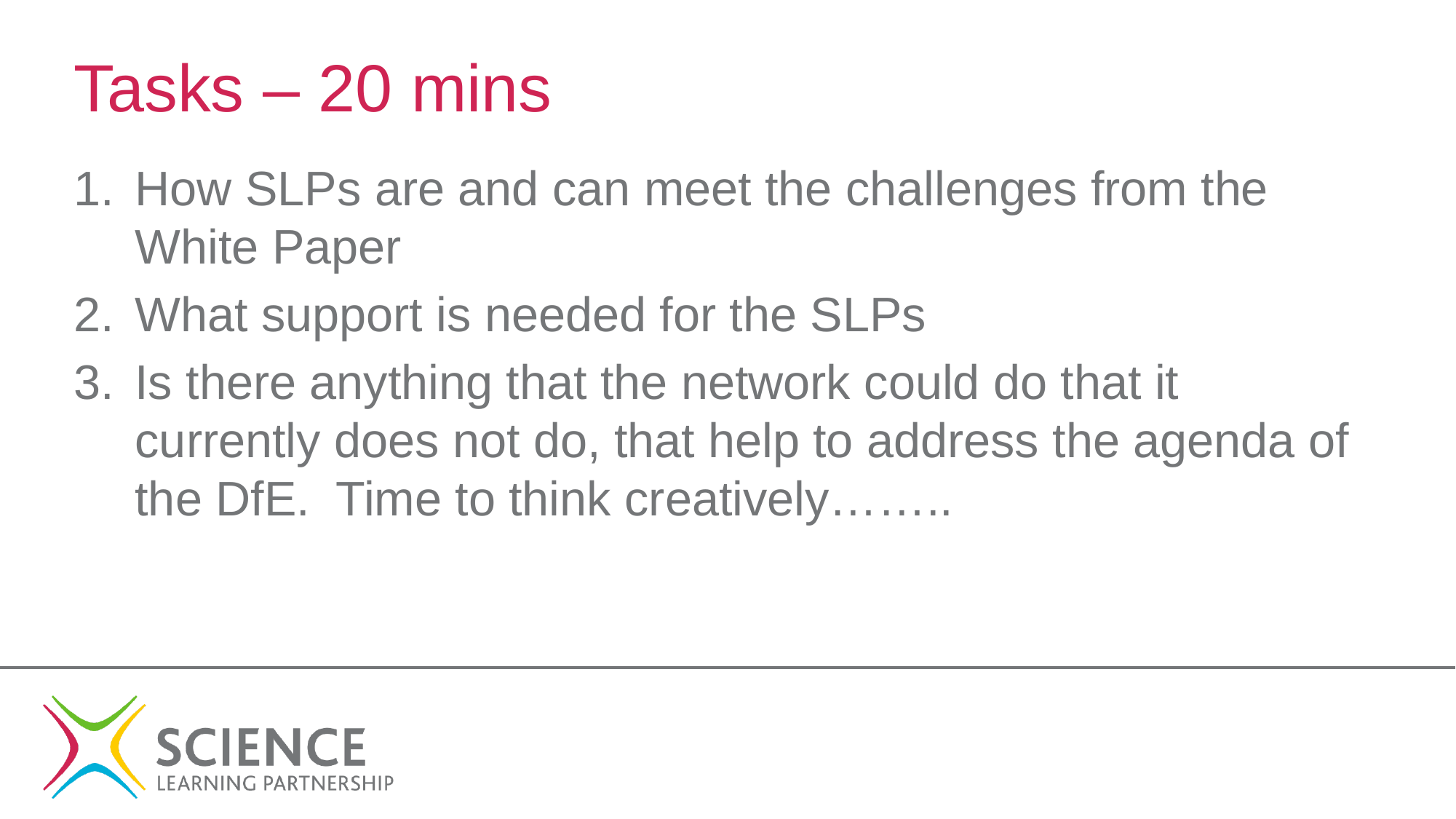

# Tasks – 20 mins
How SLPs are and can meet the challenges from the White Paper
What support is needed for the SLPs
Is there anything that the network could do that it currently does not do, that help to address the agenda of the DfE.  Time to think creatively……..